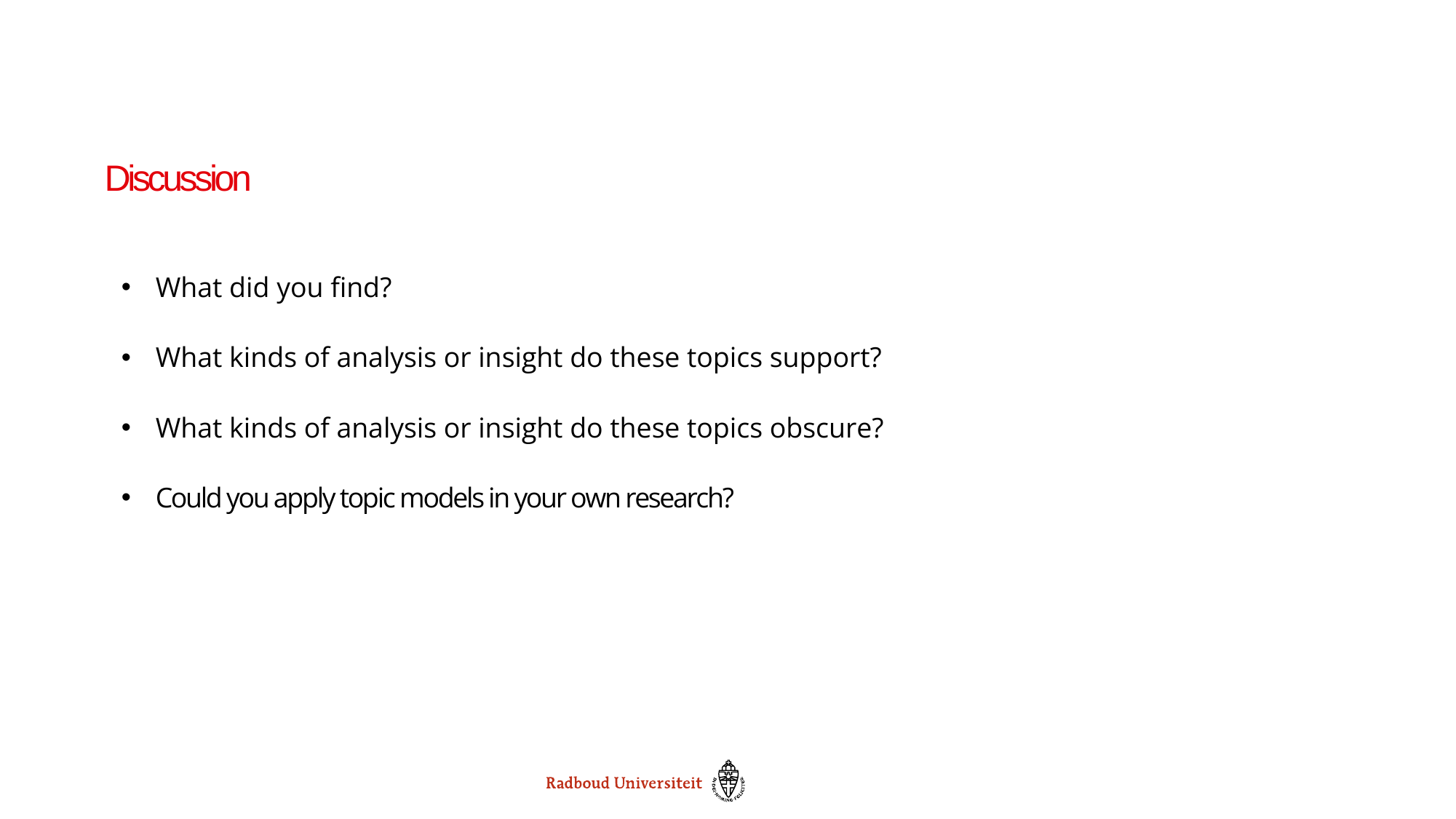

# Discussion
What did you find?
What kinds of analysis or insight do these topics support?
What kinds of analysis or insight do these topics obscure?
Could you apply topic models in your own research?